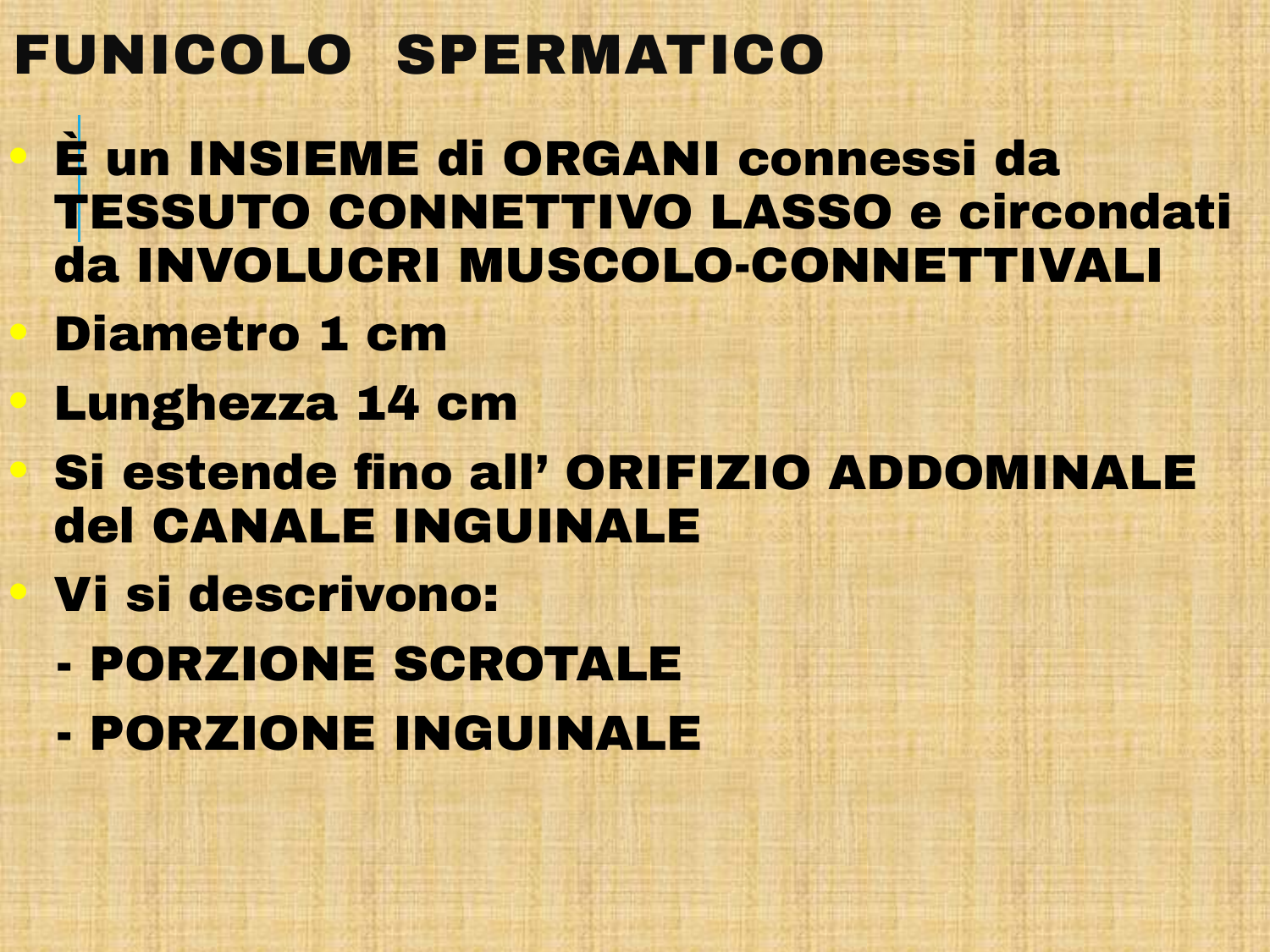

# FUNICOLO  SPERMATICO
È un INSIEME di ORGANI connessi da TESSUTO CONNETTIVO LASSO e circondati da INVOLUCRI MUSCOLO-CONNETTIVALI
Diametro 1 cm
Lunghezza 14 cm
Si estende fino all’ ORIFIZIO ADDOMINALE del CANALE INGUINALE
Vi si descrivono:
   - PORZIONE SCROTALE
   - PORZIONE INGUINALE